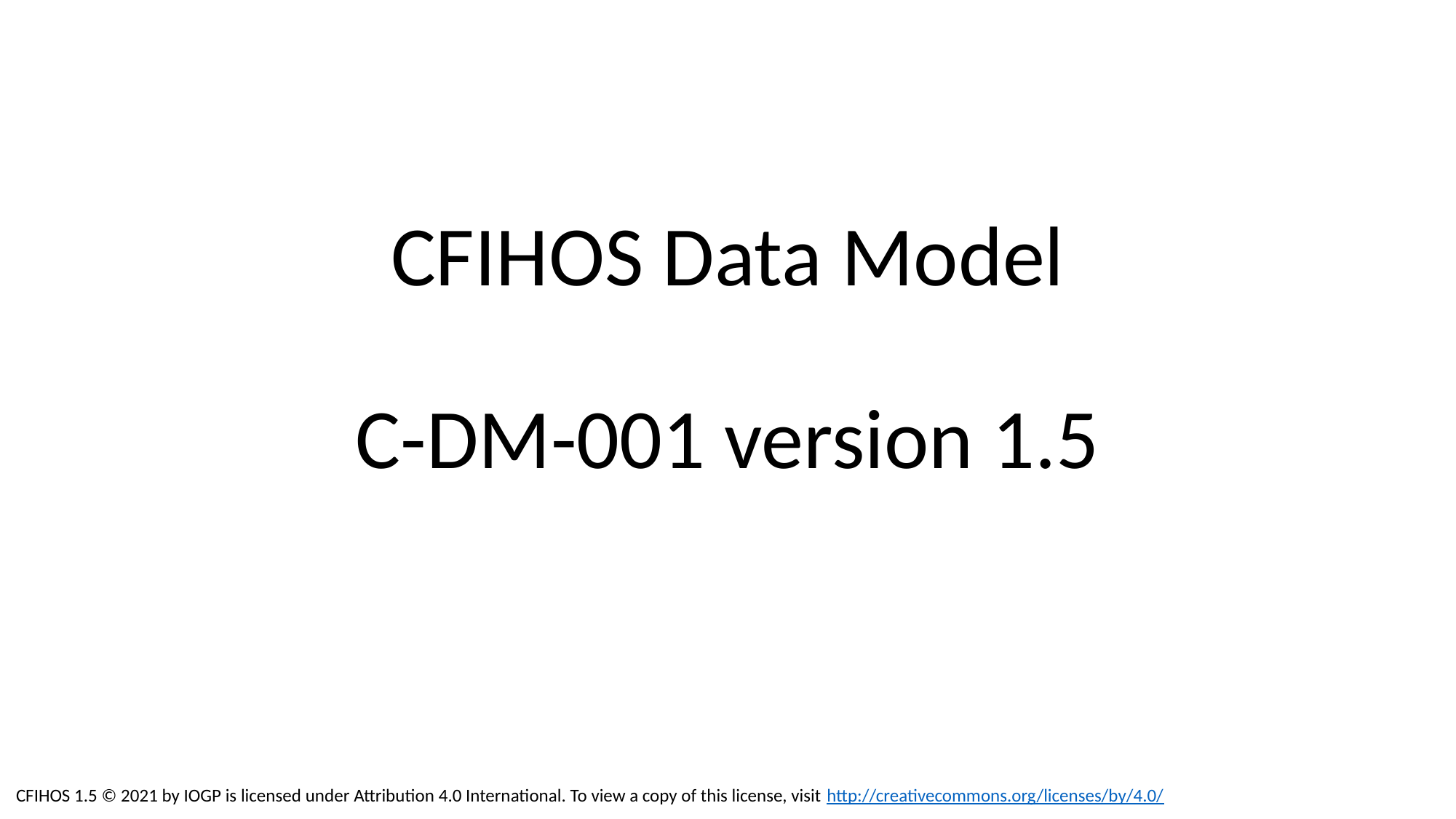

# CFIHOS Data Model C-DM-001 version 1.5

CFIHOS 1.5 © 2021 by IOGP is licensed under Attribution 4.0 International. To view a copy of this license, visit http://creativecommons.org/licenses/by/4.0/